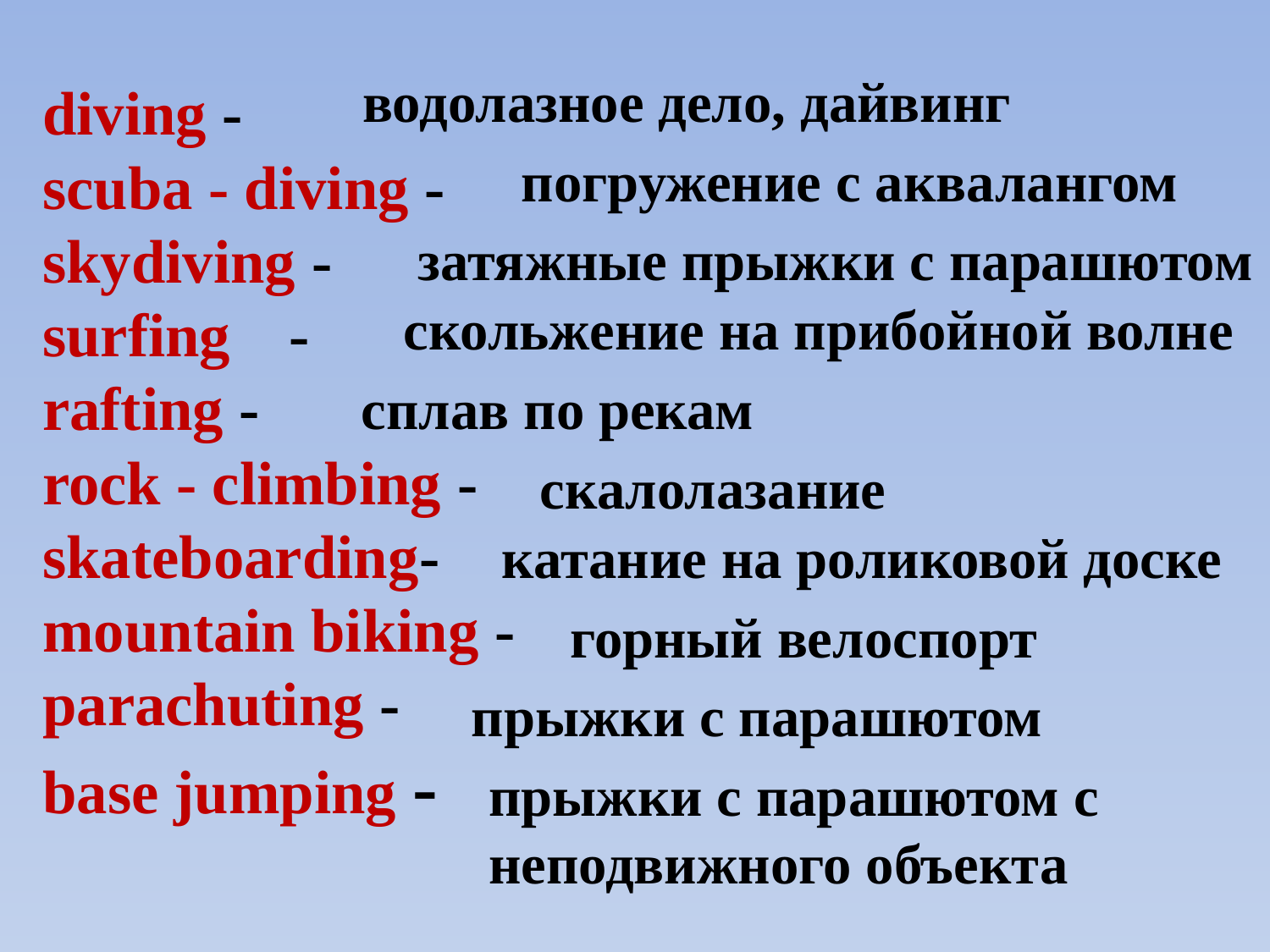

# diving - scuba - diving - skydiving - surfing	- rafting - rock - climbing - skateboarding- mountain biking - parachuting - base jumping -
водолазное дело, дайвинг
погружение с аквалангом
затяжные прыжки с парашютом
скольжение на прибойной волне
сплав по рекам
скалолазание
катание на роликовой доске
горный велоспорт
прыжки с парашютом
прыжки с парашютом с неподвижного объекта